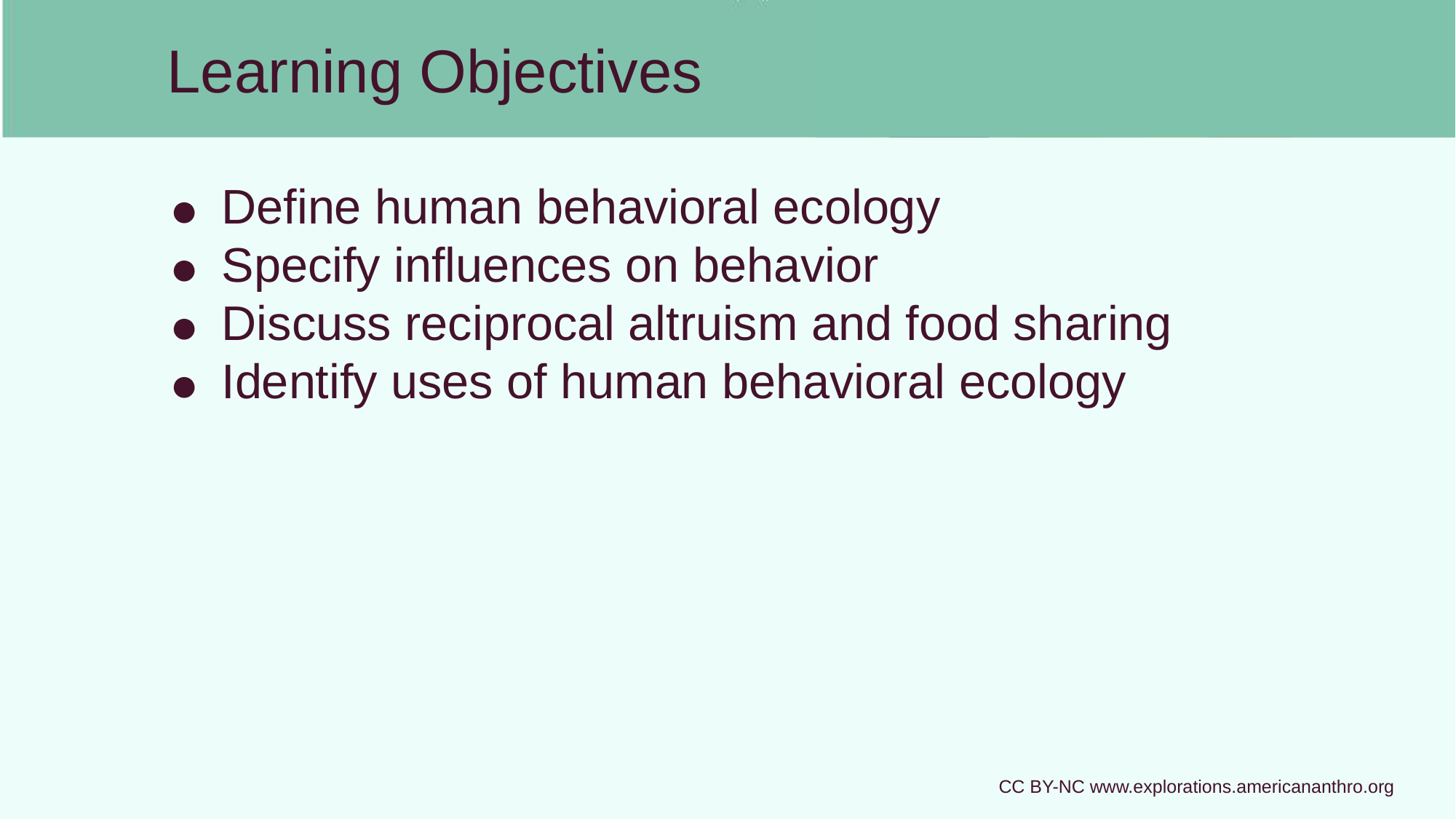

# Learning Objectives
Define human behavioral ecology
Specify influences on behavior
Discuss reciprocal altruism and food sharing
Identify uses of human behavioral ecology